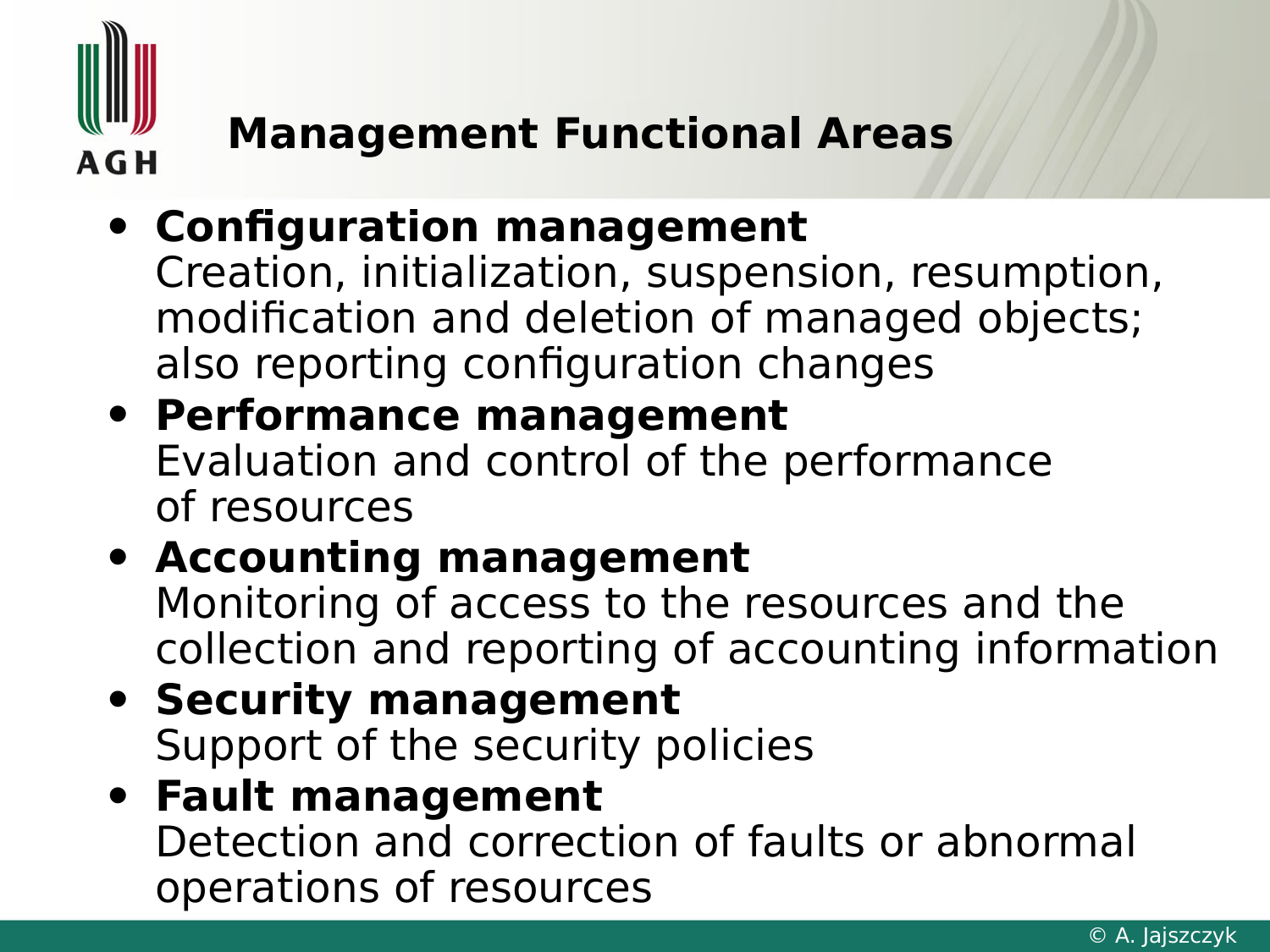

# Management Functional Areas
Configuration management
Creation, initialization, suspension, resumption, modification and deletion of managed objects;
also reporting configuration changes
Performance management
Evaluation and control of the performance
of resources
Accounting management
Monitoring of access to the resources and the collection and reporting of accounting information
Security management
Support of the security policies
Fault management
Detection and correction of faults or abnormal operations of resources